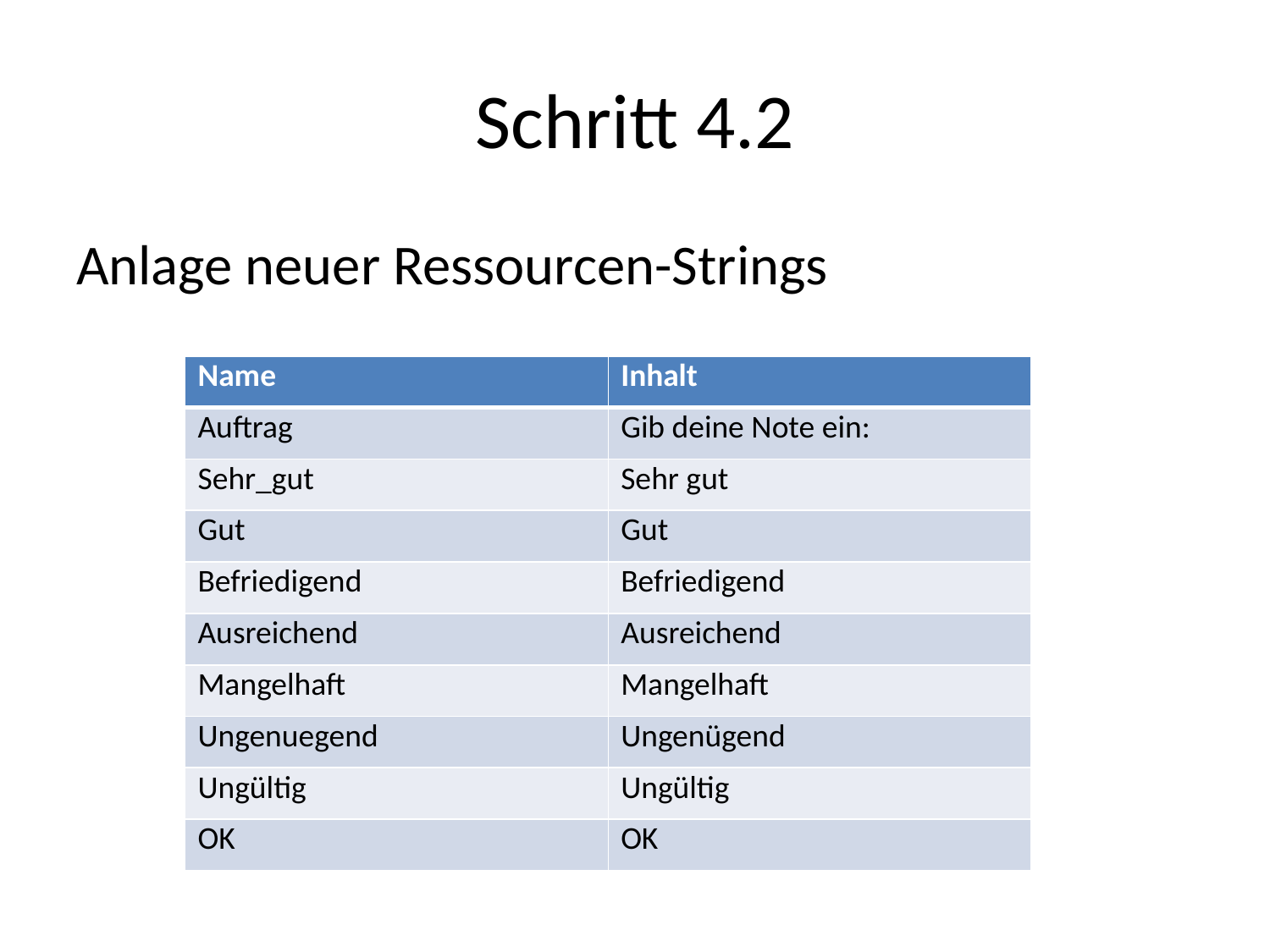

# Schritt 4.2
Anlage neuer Ressourcen-Strings

| Name | Inhalt |
| --- | --- |
| Auftrag | Gib deine Note ein: |
| Sehr\_gut | Sehr gut |
| Gut | Gut |
| Befriedigend | Befriedigend |
| Ausreichend | Ausreichend |
| Mangelhaft | Mangelhaft |
| Ungenuegend | Ungenügend |
| Ungültig | Ungültig |
| OK | OK |